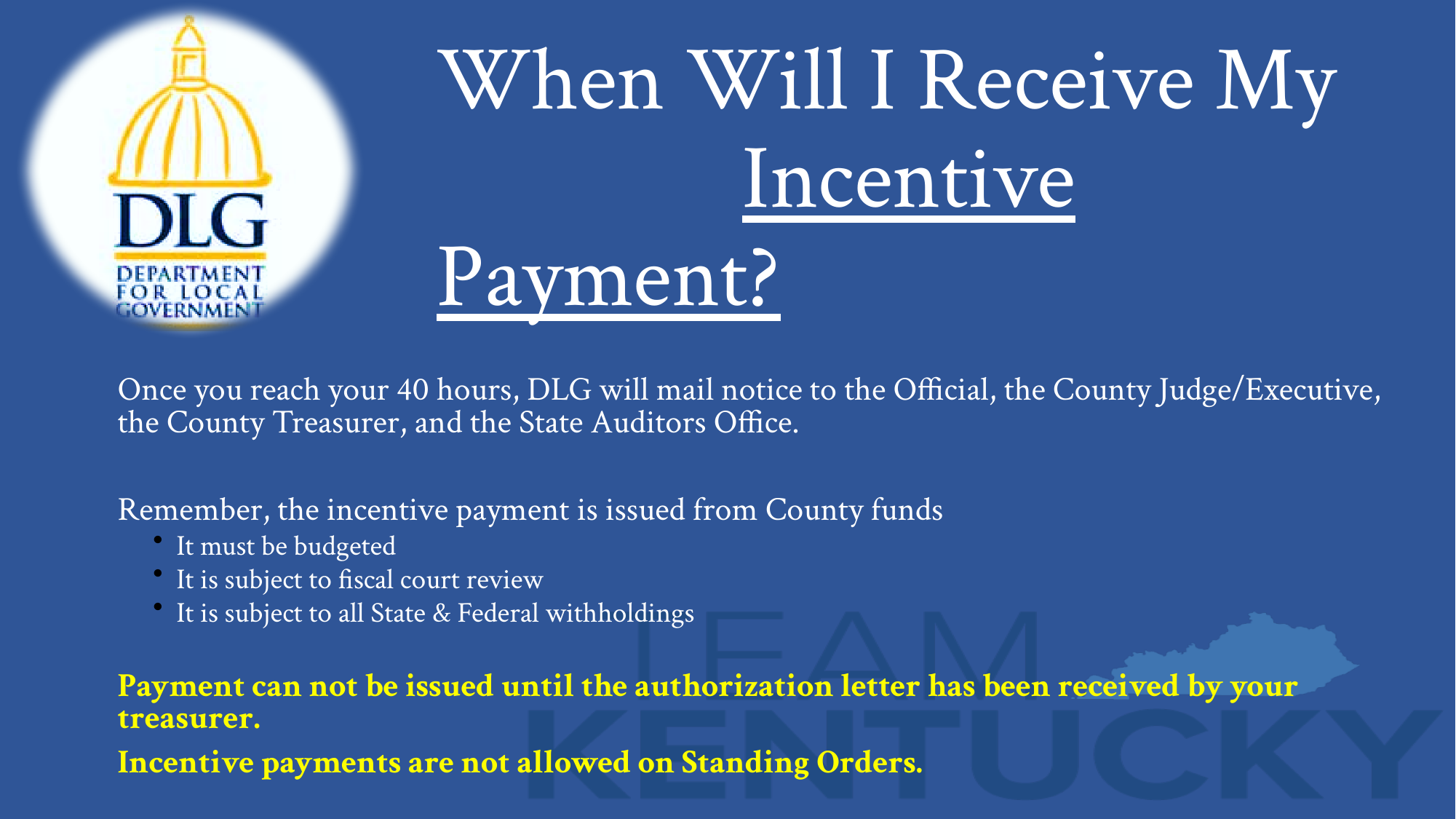

# When Will I Receive My                Incentive Payment?

Once you reach your 40 hours, DLG will mail notice to the Official, the County Judge/Executive, the County Treasurer, and the State Auditors Office.

Remember, the incentive payment is issued from County funds
It must be budgeted
It is subject to fiscal court review
It is subject to all State & Federal withholdings

Payment can not be issued until the authorization letter has been received by your treasurer.
Incentive payments are not allowed on Standing Orders.